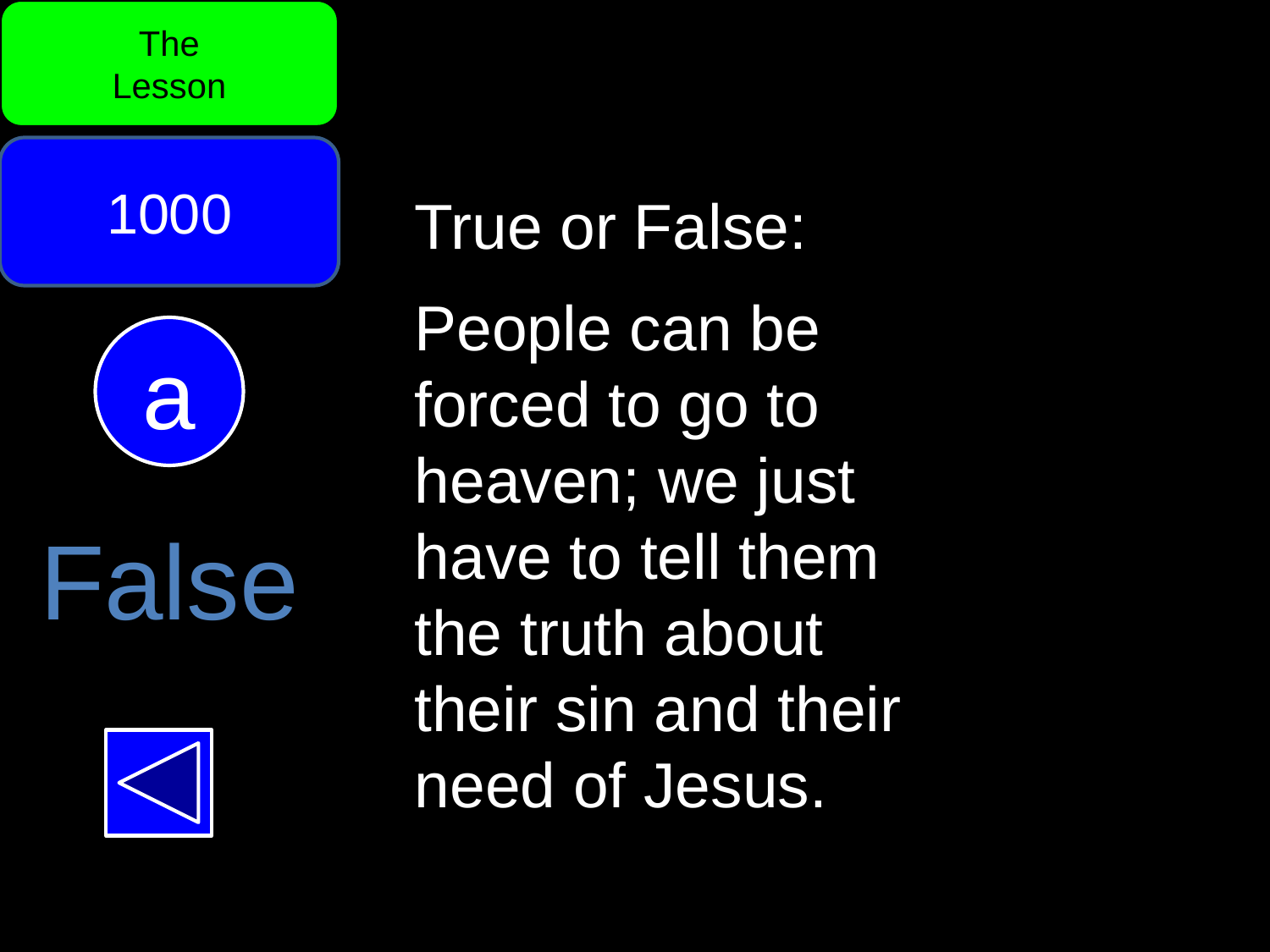

The
Lesson
1000
True or False:

People can be
forced to go to
heaven; we just
have to tell them
the truth about
their sin and their
need of Jesus.
a
False